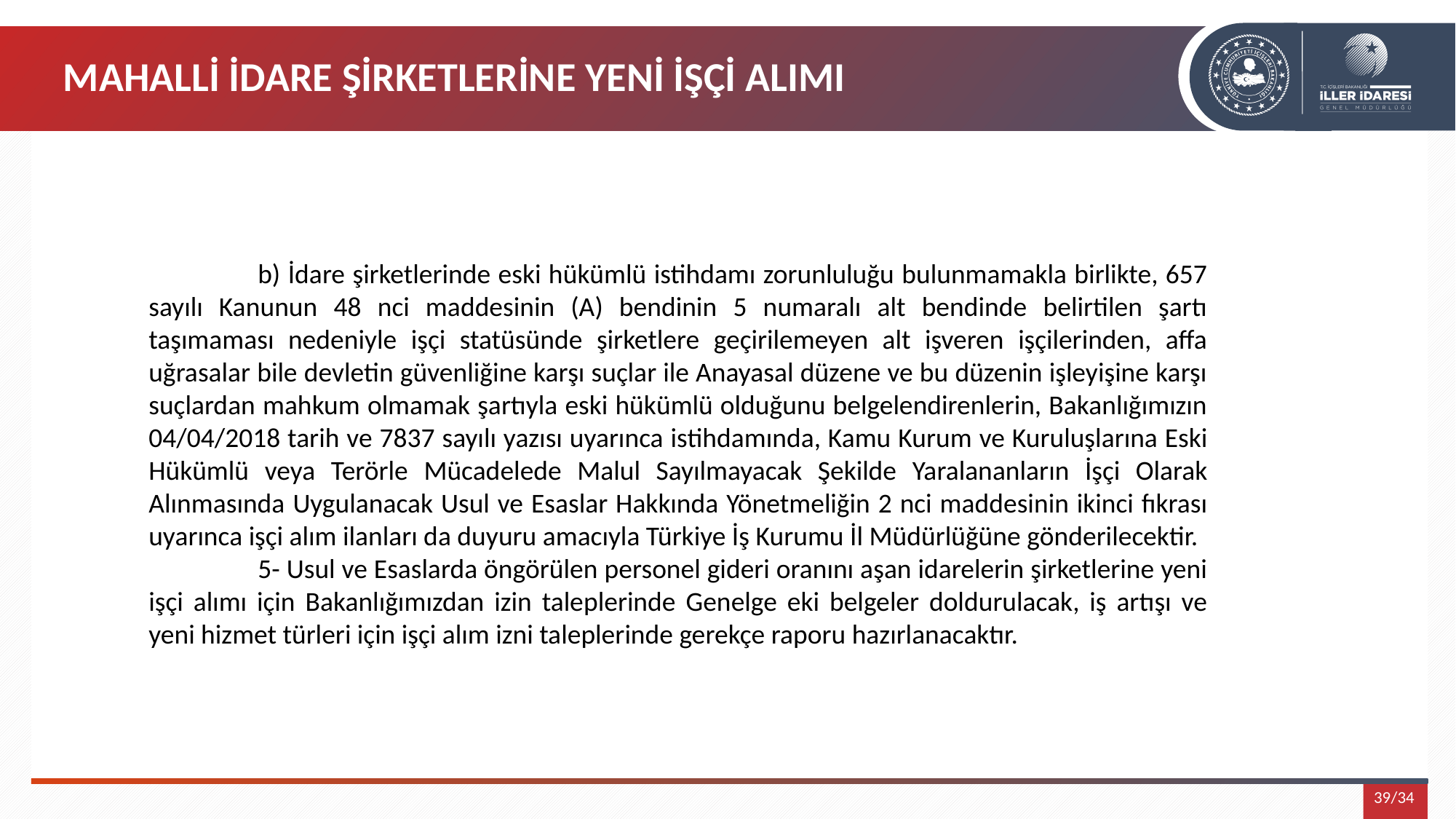

MAHALLİ İDARE ŞİRKETLERİNE YENİ İŞÇİ ALIMI
	b) İdare şirketlerinde eski hükümlü istihdamı zorunluluğu bulunmamakla birlikte, 657 sayılı Kanunun 48 nci maddesinin (A) bendinin 5 numaralı alt bendinde belirtilen şartı taşımaması nedeniyle işçi statüsünde şirketlere geçirilemeyen alt işveren işçilerinden, affa uğrasalar bile devletin güvenliğine karşı suçlar ile Anayasal düzene ve bu düzenin işleyişine karşı suçlardan mahkum olmamak şartıyla eski hükümlü olduğunu belgelendirenlerin, Bakanlığımızın 04/04/2018 tarih ve 7837 sayılı yazısı uyarınca istihdamında, Kamu Kurum ve Kuruluşlarına Eski Hükümlü veya Terörle Mücadelede Malul Sayılmayacak Şekilde Yaralananların İşçi Olarak Alınmasında Uygulanacak Usul ve Esaslar Hakkında Yönetmeliğin 2 nci maddesinin ikinci fıkrası uyarınca işçi alım ilanları da duyuru amacıyla Türkiye İş Kurumu İl Müdürlüğüne gönderilecektir.
	5- Usul ve Esaslarda öngörülen personel gideri oranını aşan idarelerin şirketlerine yeni işçi alımı için Bakanlığımızdan izin taleplerinde Genelge eki belgeler doldurulacak, iş artışı ve yeni hizmet türleri için işçi alım izni taleplerinde gerekçe raporu hazırlanacaktır.